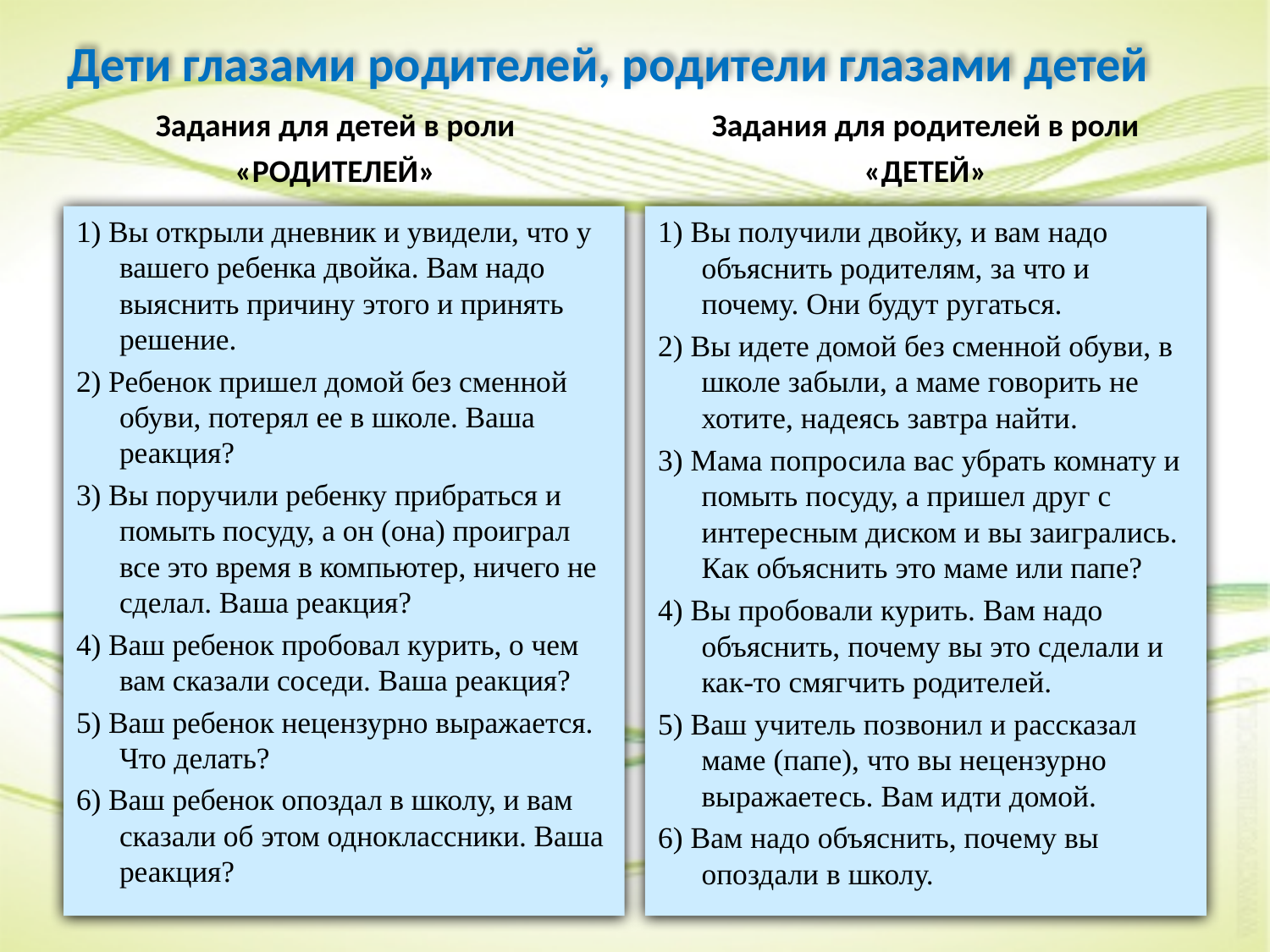

Дети глазами родителей, родители глазами детей
Задания для детей в роли «РОДИТЕЛЕЙ»
Задания для родителей в роли «ДЕТЕЙ»
1) Вы открыли дневник и увидели, что у вашего ребенка двойка. Вам надо выяснить причину этого и принять решение.
2) Ребенок пришел домой без сменной обуви, потерял ее в школе. Ваша реакция?
3) Вы поручили ребенку прибраться и помыть посуду, а он (она) проиграл все это время в компьютер, ничего не сделал. Ваша реакция?
4) Ваш ребенок пробовал курить, о чем вам сказали соседи. Ваша реакция?
5) Ваш ребенок нецензурно выражается. Что делать?
6) Ваш ребенок опоздал в школу, и вам сказали об этом одноклассники. Ваша реакция?

1) Вы получили двойку, и вам надо объяснить родителям, за что и почему. Они будут ругаться.
2) Вы идете домой без сменной обуви, в школе забыли, а маме говорить не хотите, надеясь завтра найти.
3) Мама попросила вас убрать комнату и помыть посуду, а пришел друг с интересным диском и вы заигрались. Как объяснить это маме или папе?
4) Вы пробовали курить. Вам надо объяснить, почему вы это сделали и как-то смягчить родителей.
5) Ваш учитель позвонил и рассказал маме (папе), что вы нецензурно выражаетесь. Вам идти домой.
6) Вам надо объяснить, почему вы опоздали в школу.